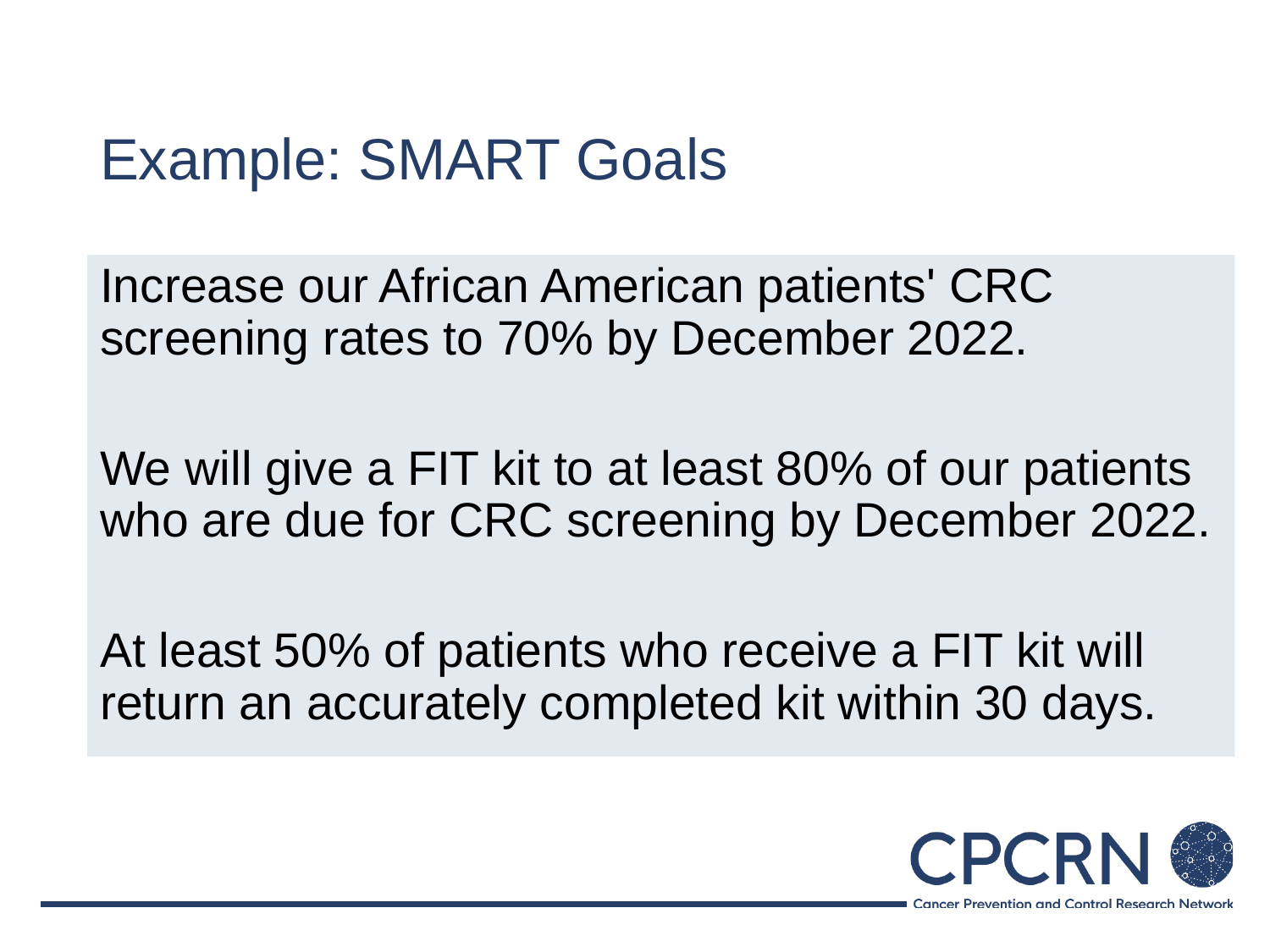

# Example: SMART Goals
Increase our African American patients' CRC screening rates to 70% by December 2022.

We will give a FIT kit to at least 80% of our patients who are due for CRC screening by December 2022.

At least 50% of patients who receive a FIT kit will return an accurately completed kit within 30 days.